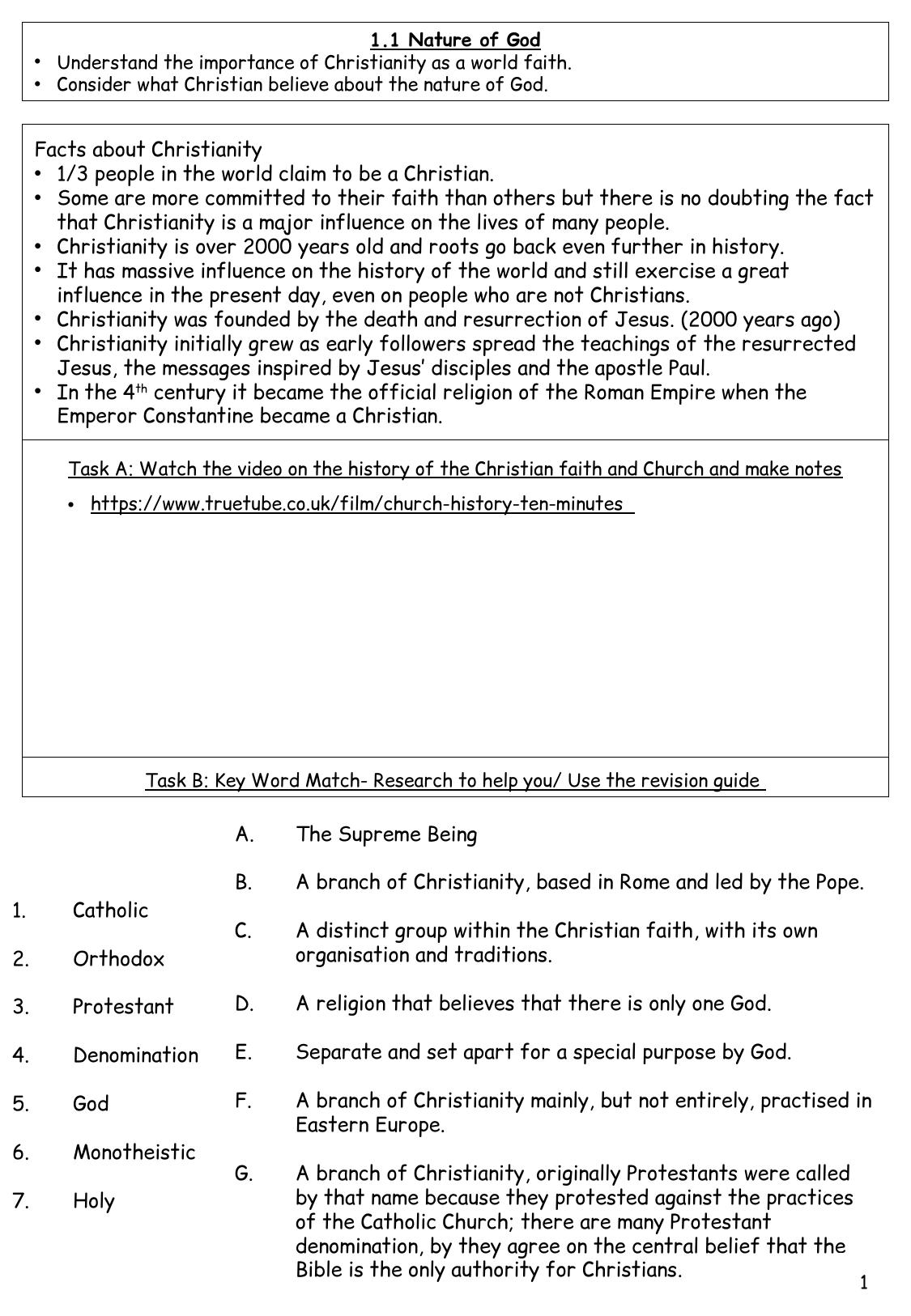

1.1 Nature of God
Understand the importance of Christianity as a world faith.
Consider what Christian believe about the nature of God.
Facts about Christianity
1/3 people in the world claim to be a Christian.
Some are more committed to their faith than others but there is no doubting the fact that Christianity is a major influence on the lives of many people.
Christianity is over 2000 years old and roots go back even further in history.
It has massive influence on the history of the world and still exercise a great influence in the present day, even on people who are not Christians.
Christianity was founded by the death and resurrection of Jesus. (2000 years ago)
Christianity initially grew as early followers spread the teachings of the resurrected Jesus, the messages inspired by Jesus’ disciples and the apostle Paul.
In the 4th century it became the official religion of the Roman Empire when the Emperor Constantine became a Christian.
Task A: Watch the video on the history of the Christian faith and Church and make notes
https://www.truetube.co.uk/film/church-history-ten-minutes

Task B: Key Word Match- Research to help you/ Use the revision guide
The Supreme Being

A branch of Christianity, based in Rome and led by the Pope.

A distinct group within the Christian faith, with its own organisation and traditions.

A religion that believes that there is only one God.

Separate and set apart for a special purpose by God.

A branch of Christianity mainly, but not entirely, practised in Eastern Europe.

A branch of Christianity, originally Protestants were called by that name because they protested against the practices of the Catholic Church; there are many Protestant denomination, by they agree on the central belief that the Bible is the only authority for Christians.
Catholic

Orthodox

Protestant

Denomination

God

Monotheistic

Holy
1